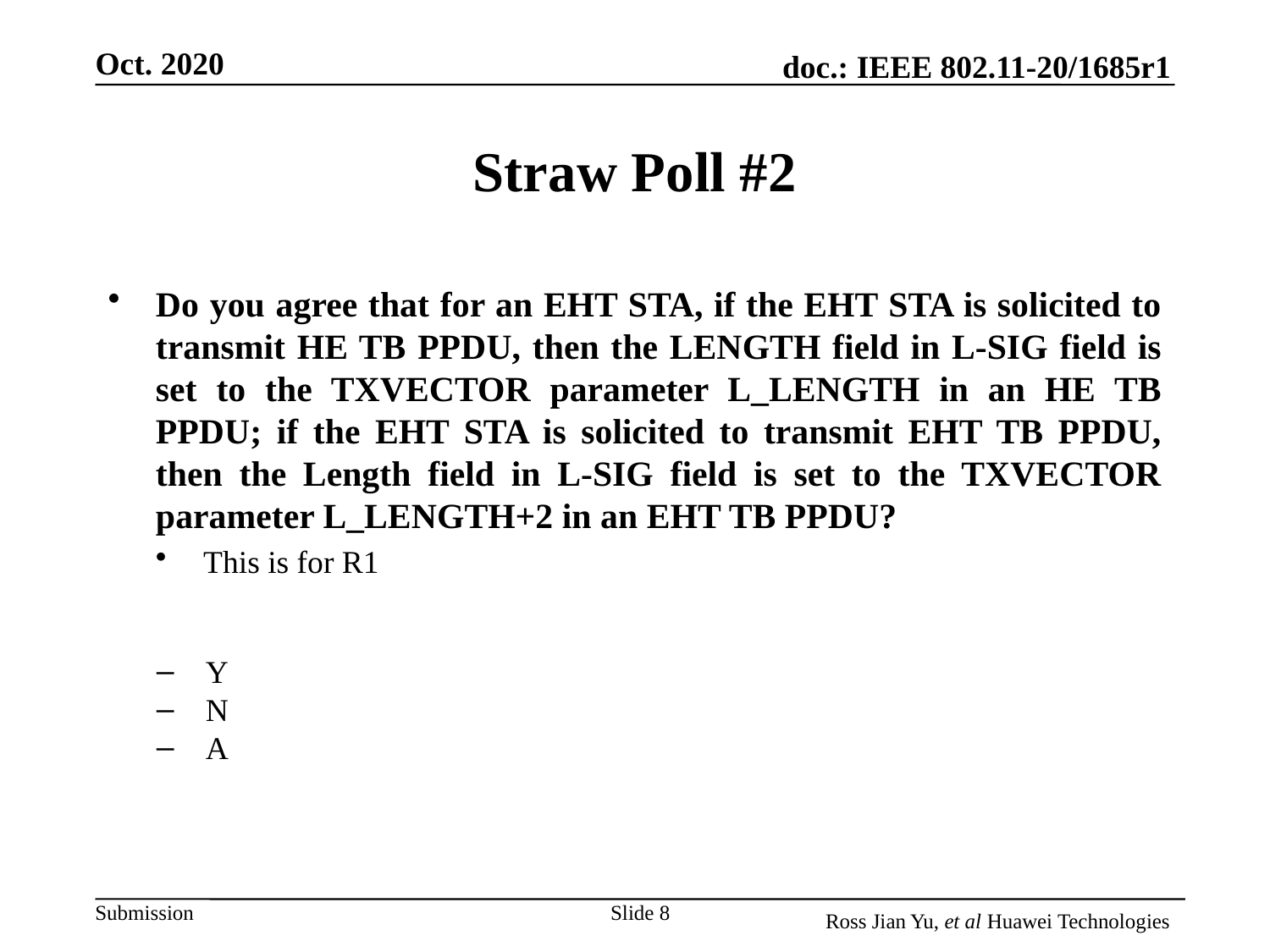

# Straw Poll #2
Do you agree that for an EHT STA, if the EHT STA is solicited to transmit HE TB PPDU, then the LENGTH field in L-SIG field is set to the TXVECTOR parameter L_LENGTH in an HE TB PPDU; if the EHT STA is solicited to transmit EHT TB PPDU, then the Length field in L-SIG field is set to the TXVECTOR parameter L_LENGTH+2 in an EHT TB PPDU?
This is for R1

Y
N
A
Slide 8